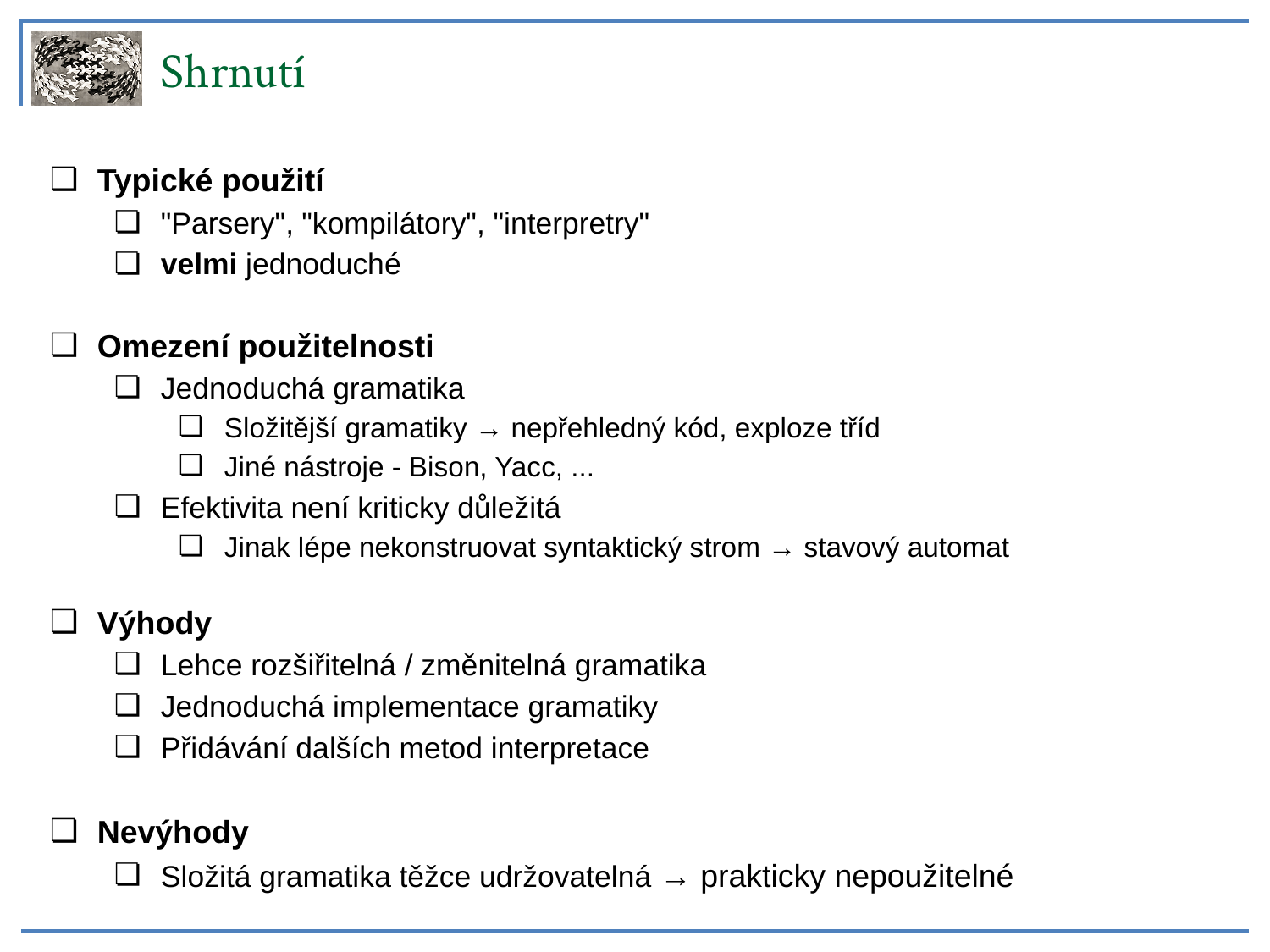

Shrnutí
Typické použití
"Parsery", "kompilátory", "interpretry"
velmi jednoduché

Omezení použitelnosti
Jednoduchá gramatika
Složitější gramatiky → nepřehledný kód, exploze tříd
Jiné nástroje - Bison, Yacc, ...
Efektivita není kriticky důležitá
Jinak lépe nekonstruovat syntaktický strom → stavový automat

Výhody
Lehce rozšiřitelná / změnitelná gramatika
Jednoduchá implementace gramatiky
Přidávání dalších metod interpretace

Nevýhody
Složitá gramatika těžce udržovatelná → prakticky nepoužitelné